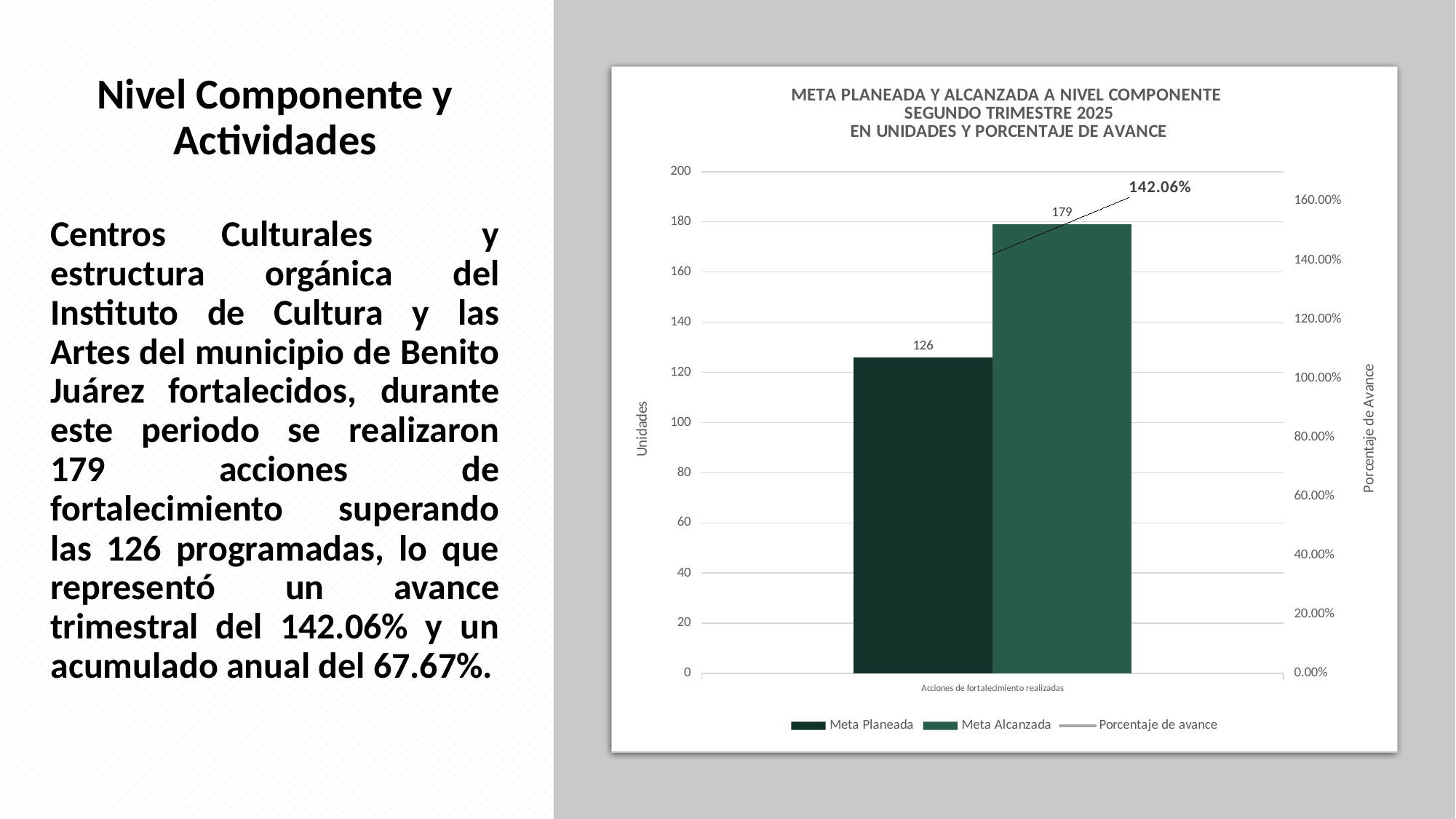

Nivel Componente y Actividades

Centros Culturales  y estructura orgánica del Instituto de Cultura y las Artes del municipio de Benito Juárez fortalecidos, durante este periodo se realizaron 179 acciones de fortalecimiento superando las 126 programadas, lo que representó un avance trimestral del 142.06% y un acumulado anual del 67.67%.

### Chart: META PLANEADA Y ALCANZADA A NIVEL COMPONENTE
SEGUNDO TRIMESTRE 2025
EN UNIDADES Y PORCENTAJE DE AVANCE

| Category | Meta Planeada | Meta Alcanzada |  |
|---|---|---|---|
| Acciones de fortalecimiento realizadas | 126.0 | 179.0 | 1.4206349206349207 |